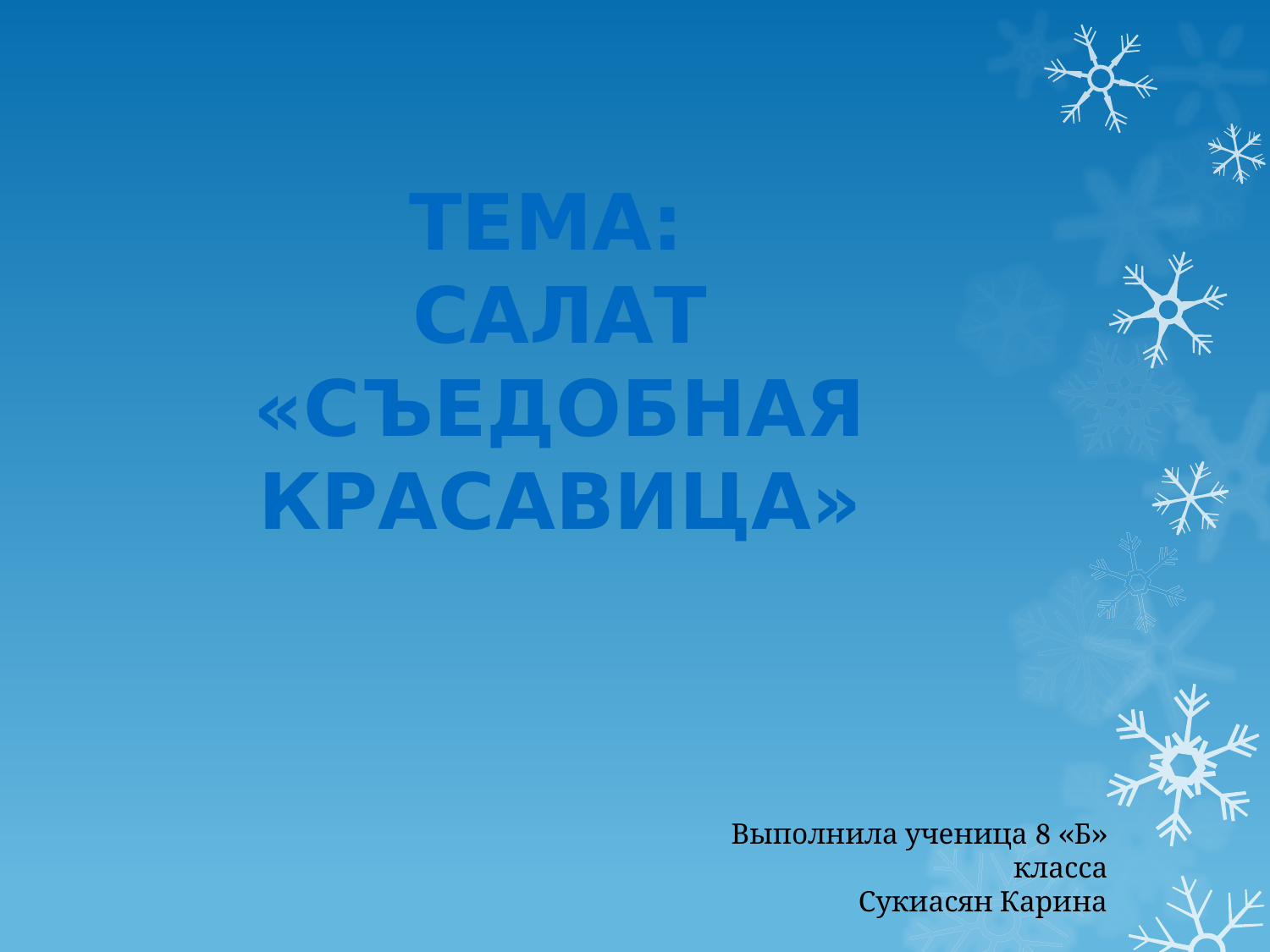

Тема:
салат «Съедобная красавица»
Выполнила ученица 8 «Б» класса
Сукиасян Карина